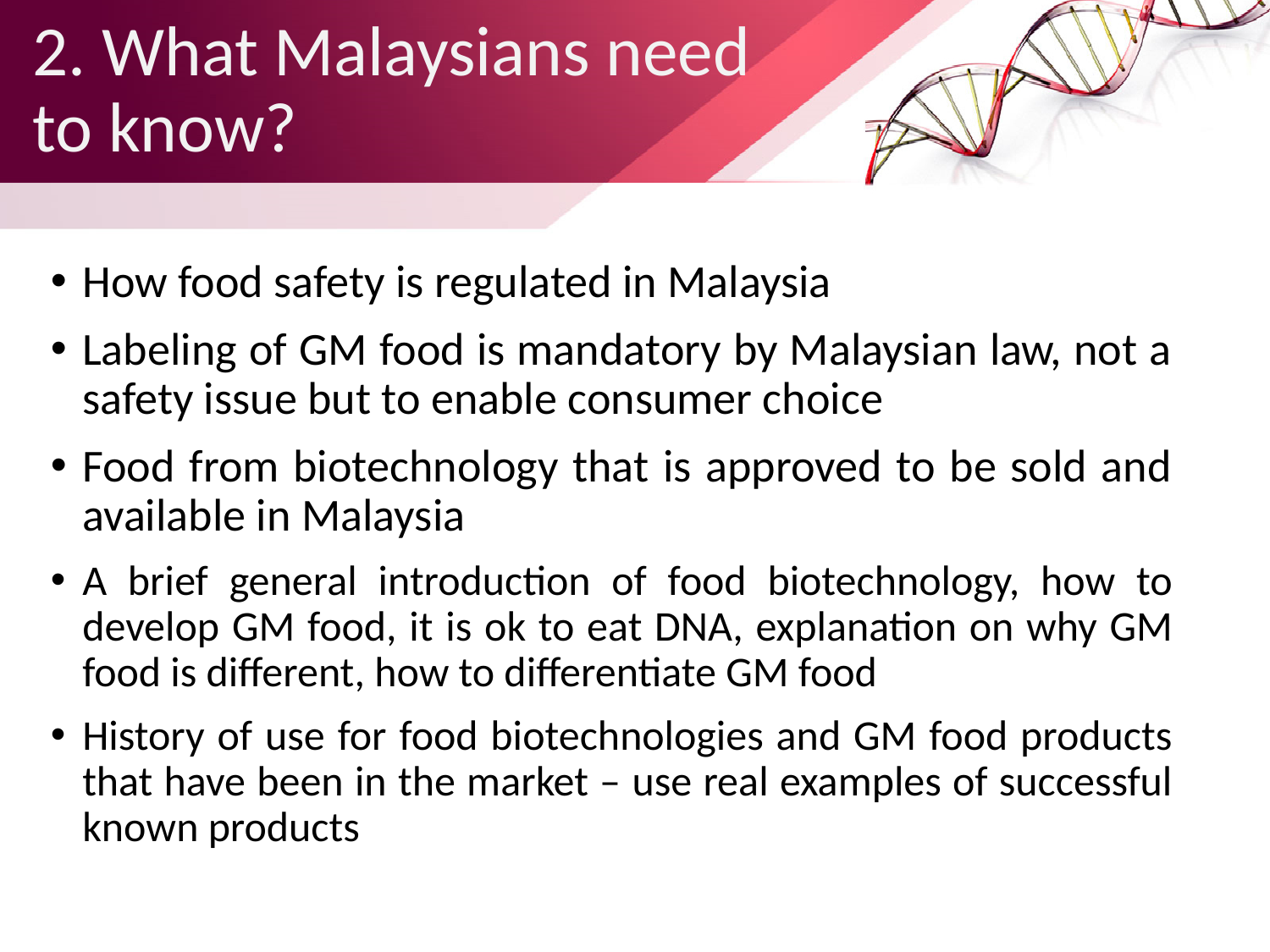

# 2. What Malaysians need to know?
How food safety is regulated in Malaysia
Labeling of GM food is mandatory by Malaysian law, not a safety issue but to enable consumer choice
Food from biotechnology that is approved to be sold and available in Malaysia
A brief general introduction of food biotechnology, how to develop GM food, it is ok to eat DNA, explanation on why GM food is different, how to differentiate GM food
History of use for food biotechnologies and GM food products that have been in the market – use real examples of successful known products